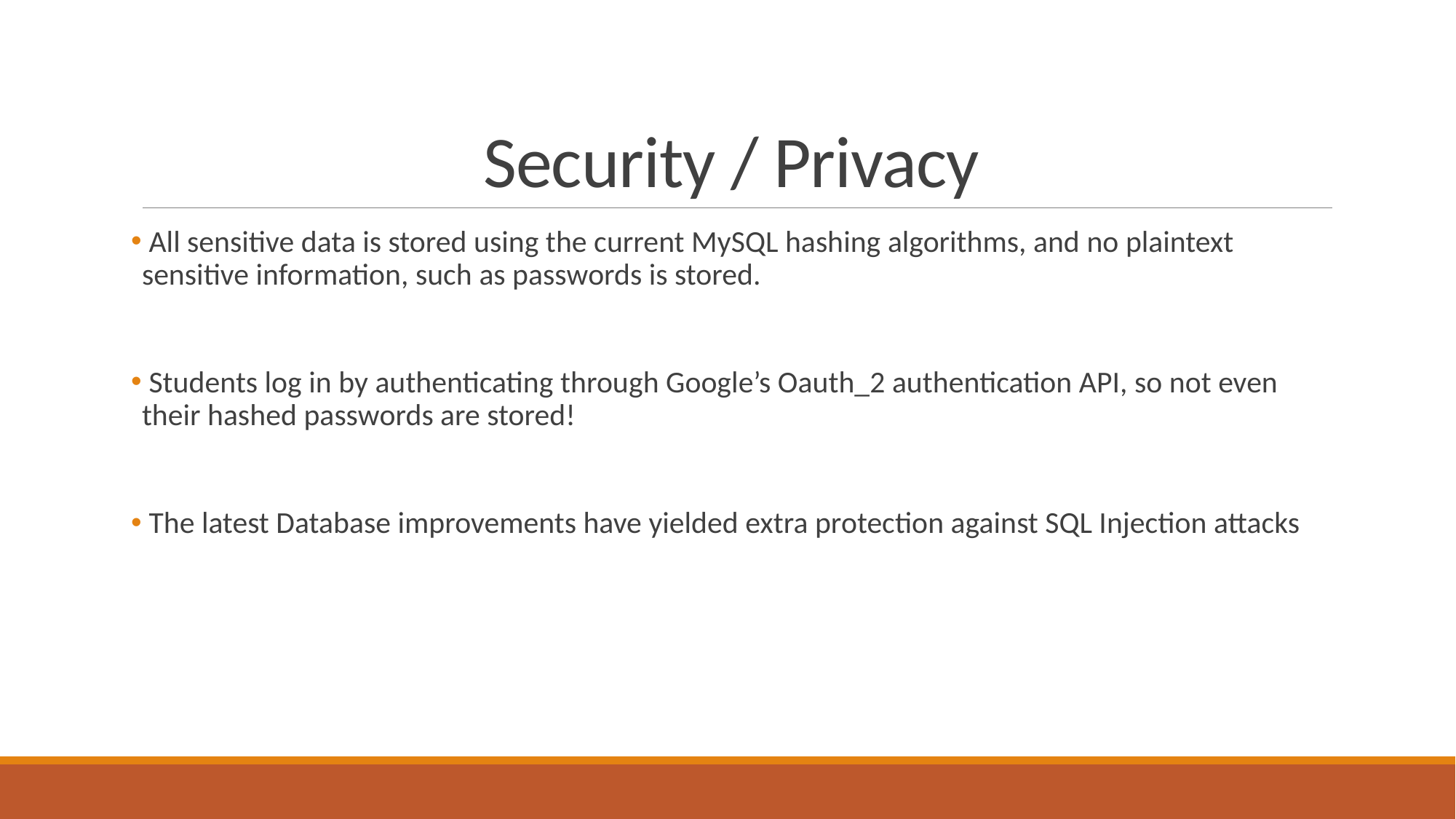

# Security / Privacy
 All sensitive data is stored using the current MySQL hashing algorithms, and no plaintext sensitive information, such as passwords is stored.

 Students log in by authenticating through Google’s Oauth_2 authentication API, so not even their hashed passwords are stored!

 The latest Database improvements have yielded extra protection against SQL Injection attacks